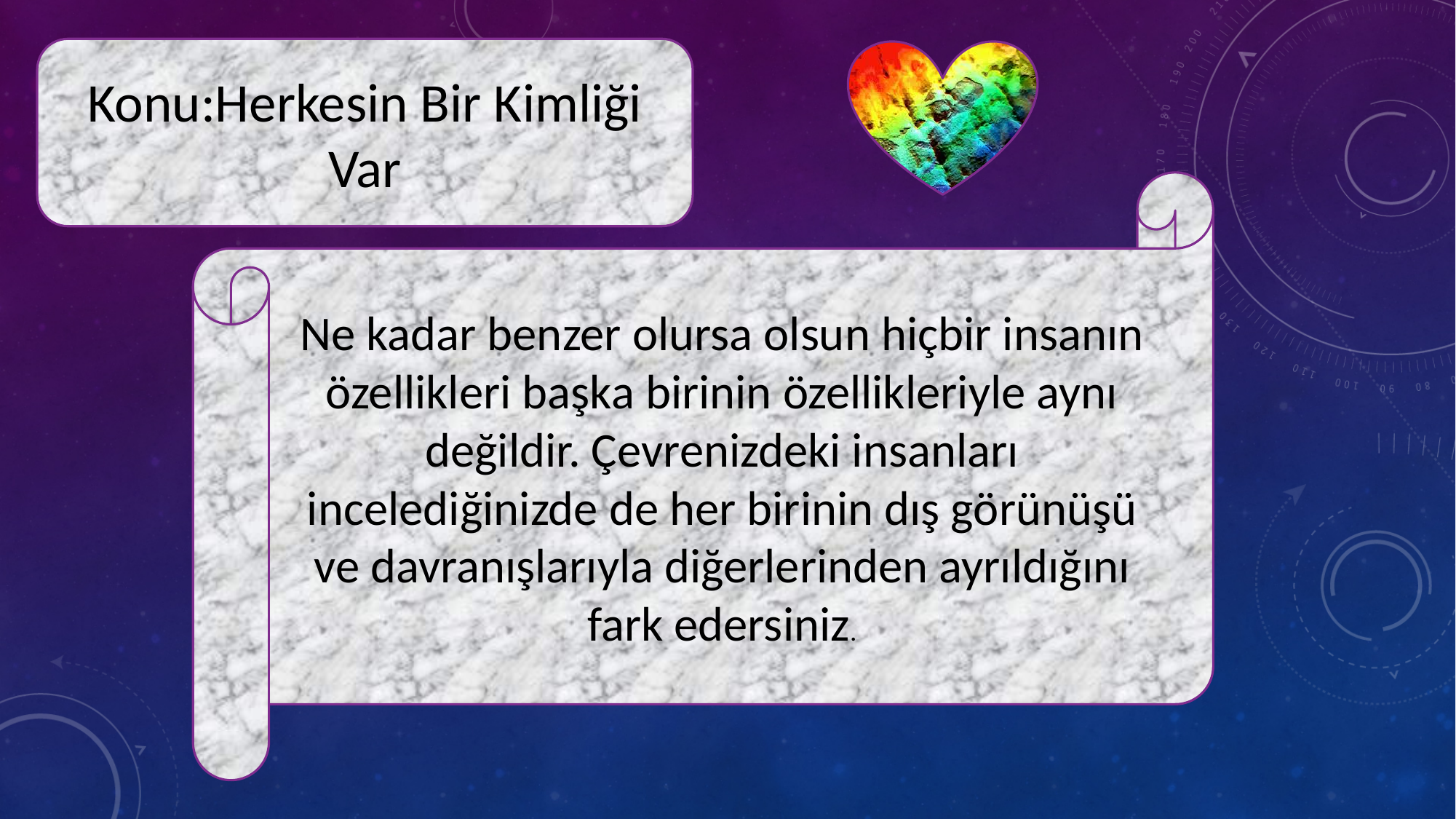

Konu:Herkesin Bir Kimliği
Var

Ne kadar benzer olursa olsun hiçbir insanın özellikleri başka birinin özellikleriyle aynı değildir. Çevrenizdeki insanları incelediğinizde de her birinin dış görünüşü ve davranışlarıyla diğerlerinden ayrıldığını fark edersiniz.